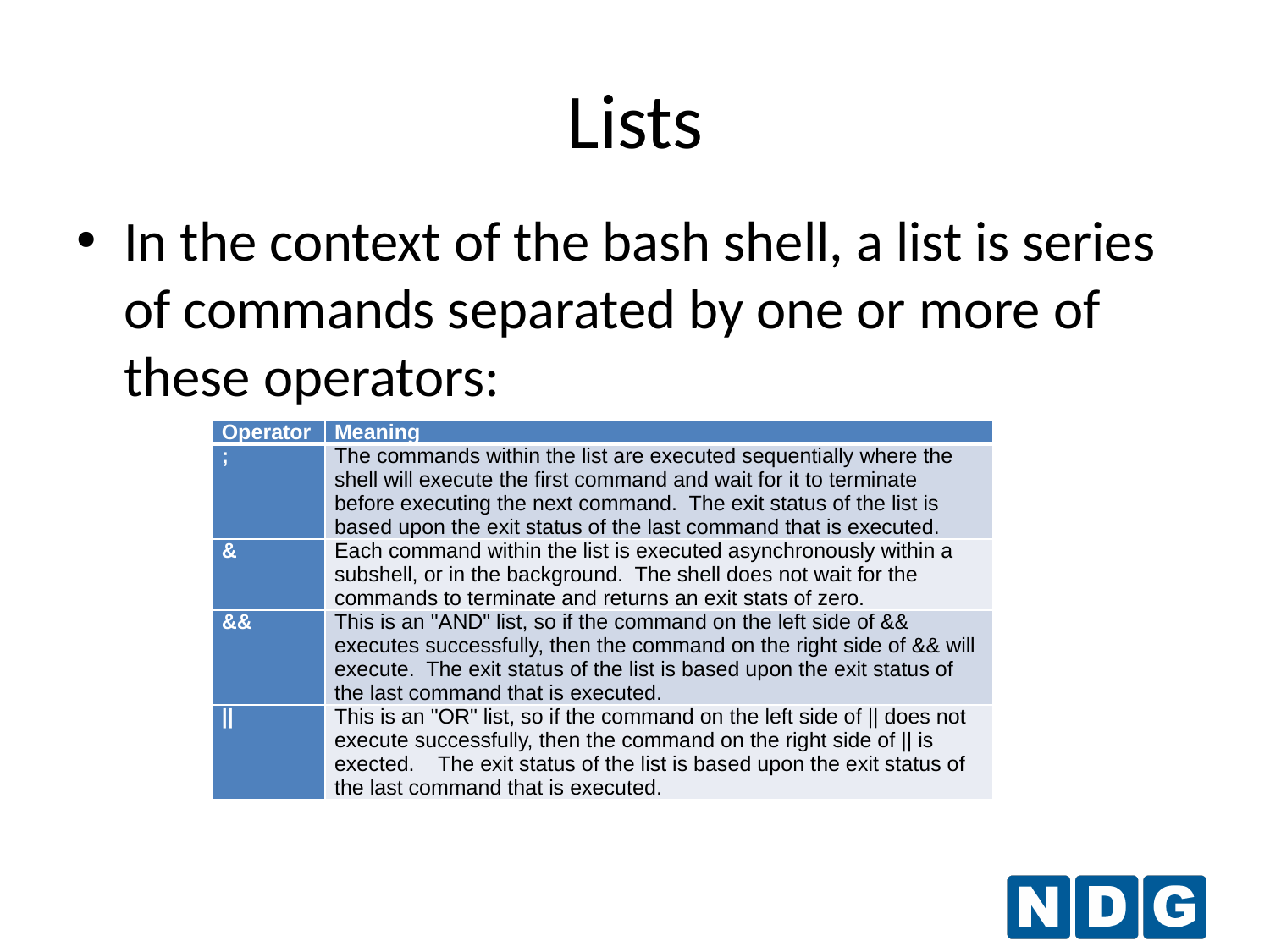

Lists
In the context of the bash shell, a list is series of commands separated by one or more of these operators:

| Operator | Meaning |
| --- | --- |
| ; | The commands within the list are executed sequentially where the shell will execute the first command and wait for it to terminate before executing the next command. The exit status of the list is based upon the exit status of the last command that is executed. |
| & | Each command within the list is executed asynchronously within a subshell, or in the background. The shell does not wait for the commands to terminate and returns an exit stats of zero. |
| && | This is an "AND" list, so if the command on the left side of && executes successfully, then the command on the right side of && will execute. The exit status of the list is based upon the exit status of the last command that is executed. |
| || | This is an "OR" list, so if the command on the left side of || does not execute successfully, then the command on the right side of || is exected. The exit status of the list is based upon the exit status of the last command that is executed. |